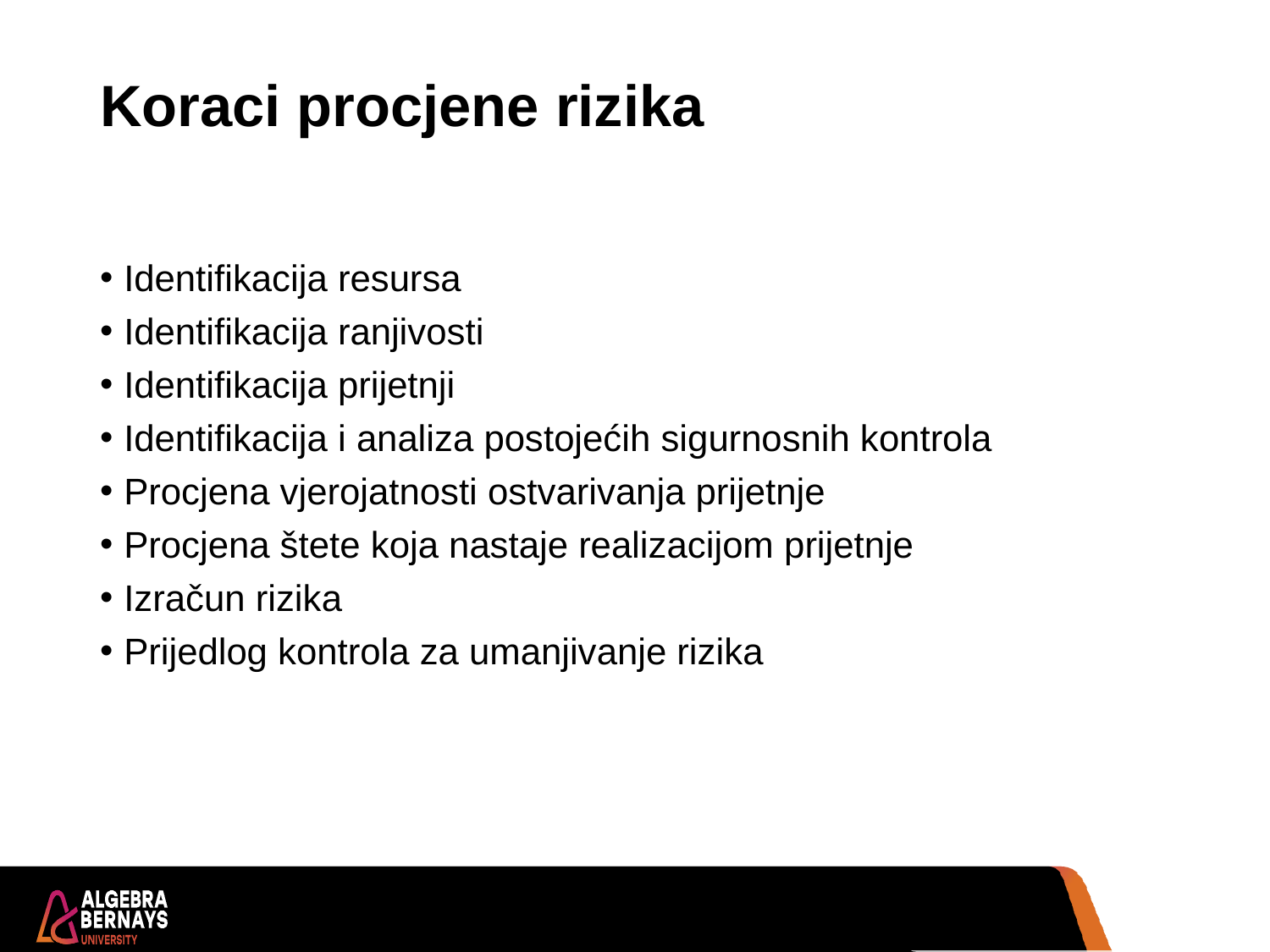

# Koraci procjene rizika
Identifikacija resursa
Identifikacija ranjivosti
Identifikacija prijetnji
Identifikacija i analiza postojećih sigurnosnih kontrola
Procjena vjerojatnosti ostvarivanja prijetnje
Procjena štete koja nastaje realizacijom prijetnje
Izračun rizika
Prijedlog kontrola za umanjivanje rizika